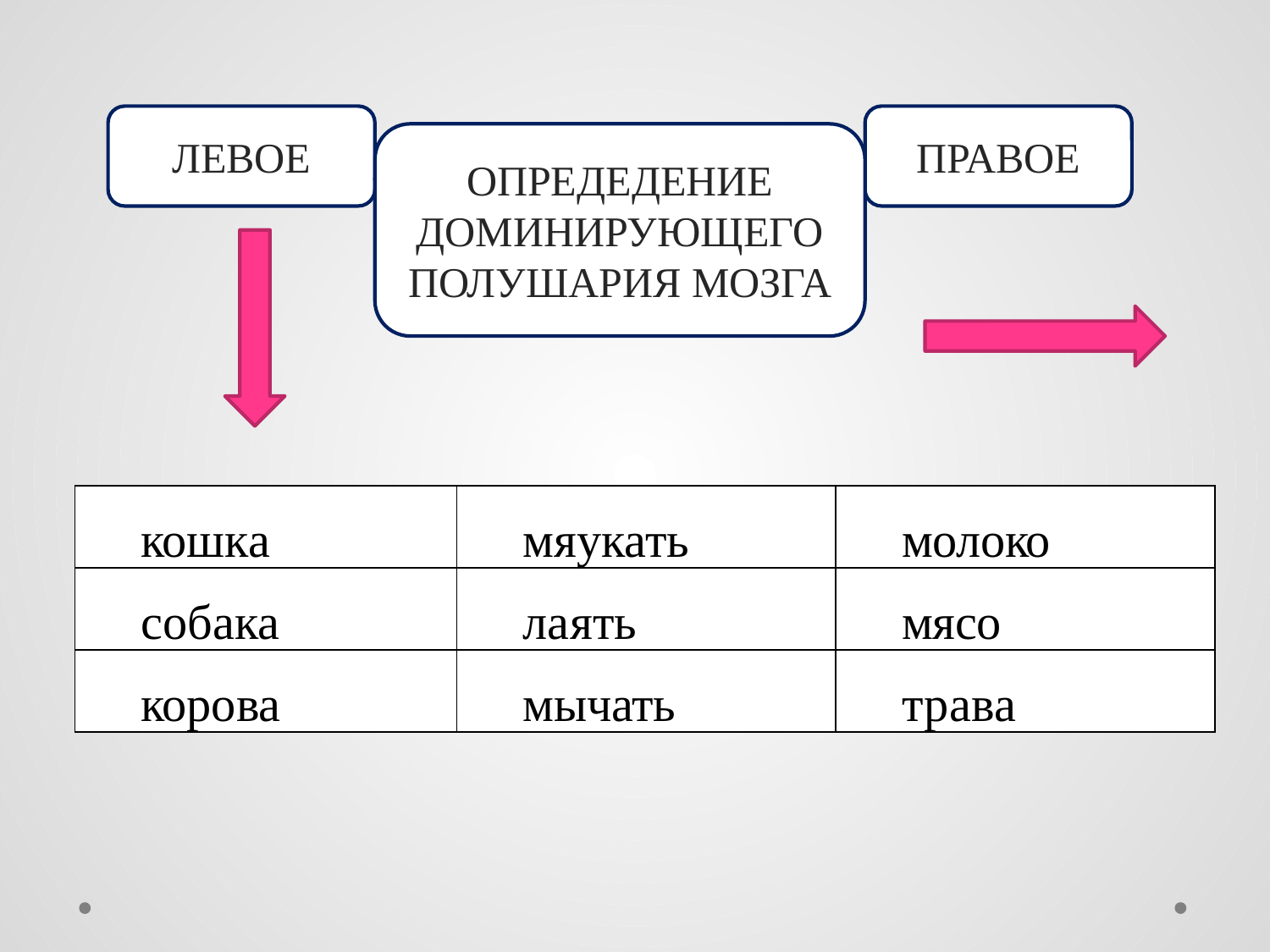

ЛЕВОЕ

ПРАВОЕ
ОПРЕДЕДЕНИЕ ДОМИНИРУЮЩЕГО ПОЛУШАРИЯ МОЗГА

| кошка | мяукать | молоко |
| --- | --- | --- |
| собака | лаять | мясо |
| корова | мычать | трава |